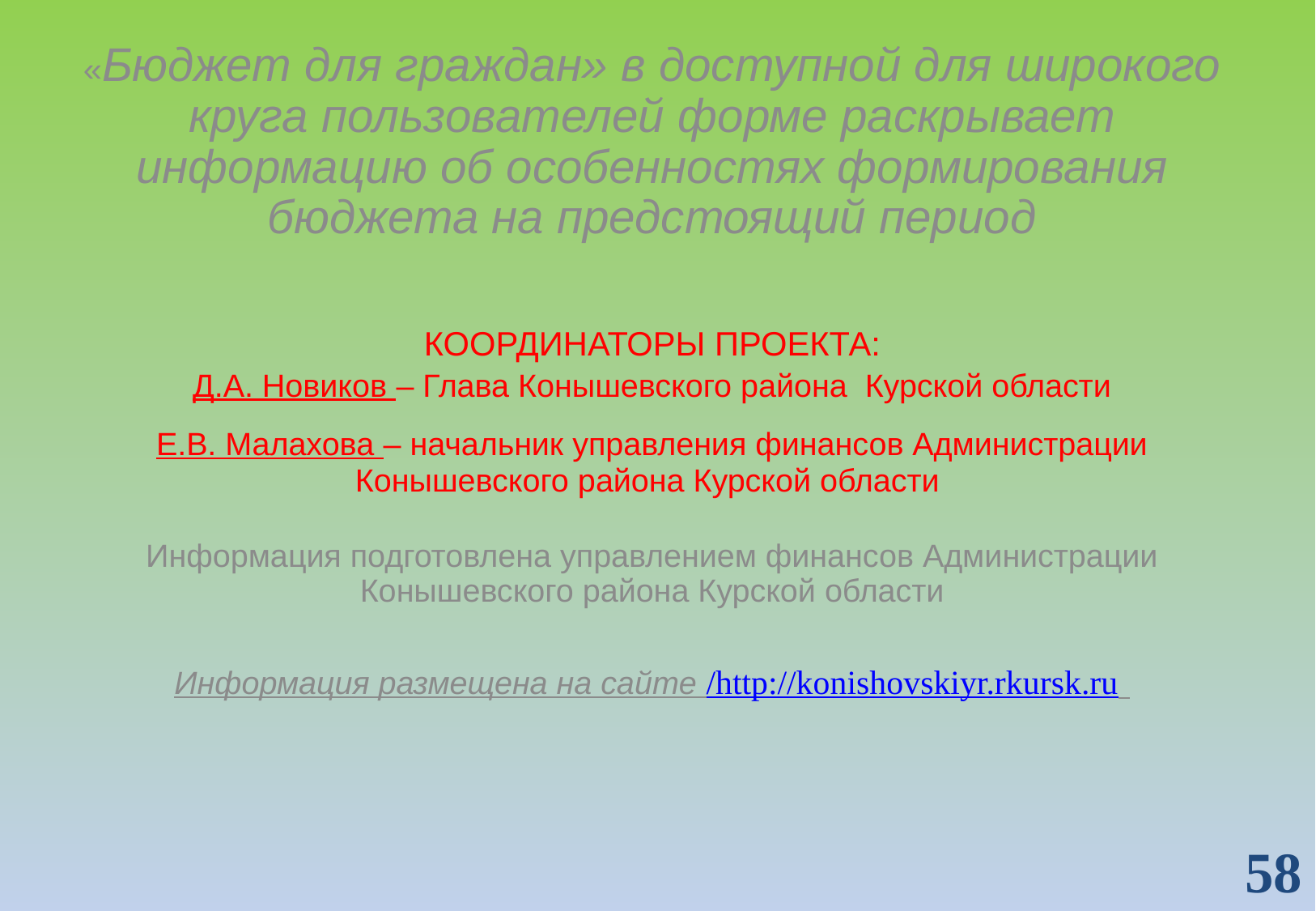

#
«Бюджет для граждан» в доступной для широкого круга пользователей форме раскрывает информацию об особенностях формирования бюджета на предстоящий период

КООРДИНАТОРЫ ПРОЕКТА:
Д.А. Новиков – Глава Конышевского района  Курской области

Е.В. Малахова – начальник управления финансов Администрации Конышевского района Курской области

Информация подготовлена управлением финансов Администрации Конышевского района Курской области

Информация размещена на сайте /http://konishovskiyr.rkursk.ru
58